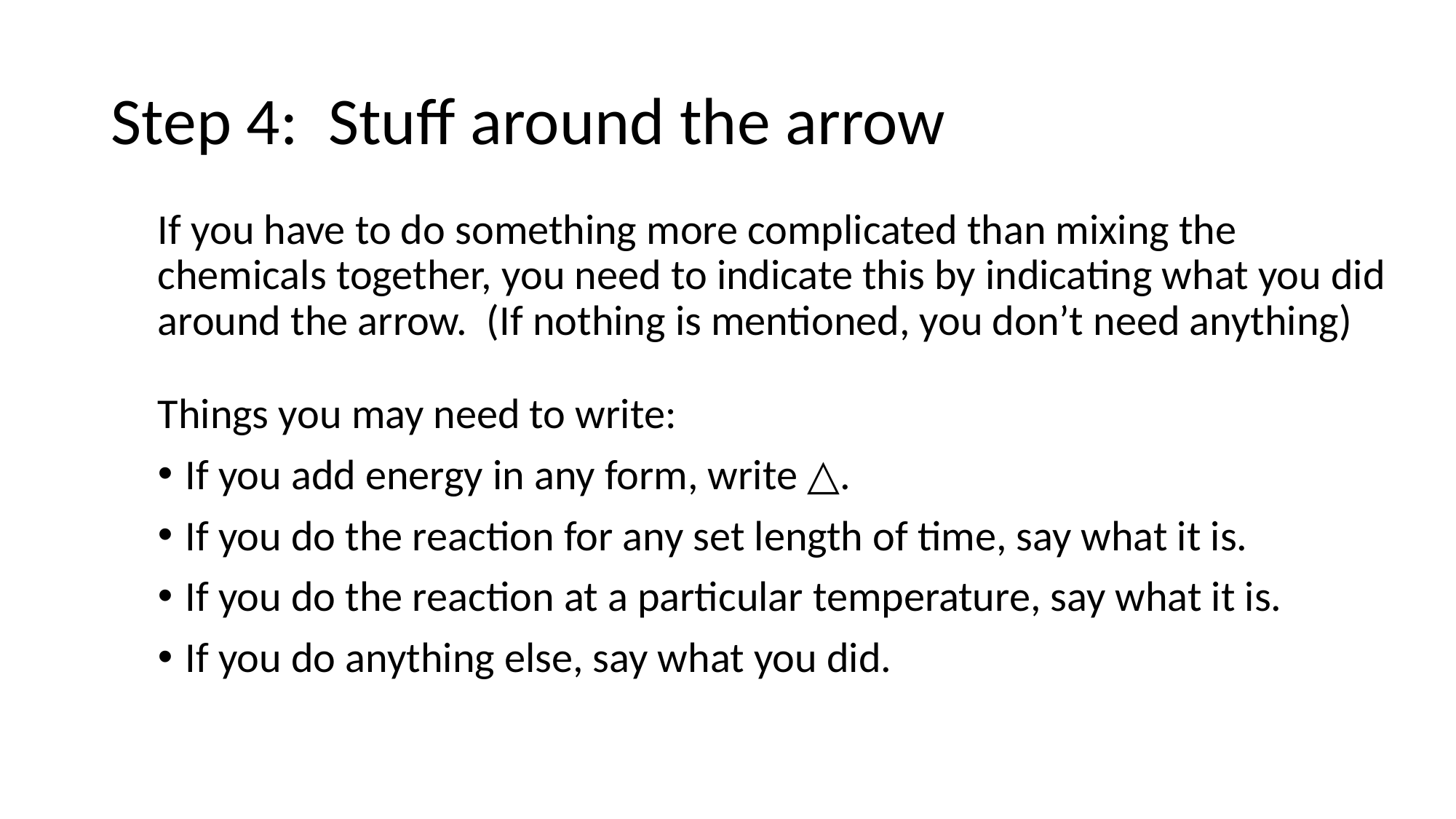

# Step 4:  Stuff around the arrow
If you have to do something more complicated than mixing the chemicals together, you need to indicate this by indicating what you did around the arrow.  (If nothing is mentioned, you don’t need anything)

Things you may need to write:
If you add energy in any form, write △.
If you do the reaction for any set length of time, say what it is.
If you do the reaction at a particular temperature, say what it is.
If you do anything else, say what you did.